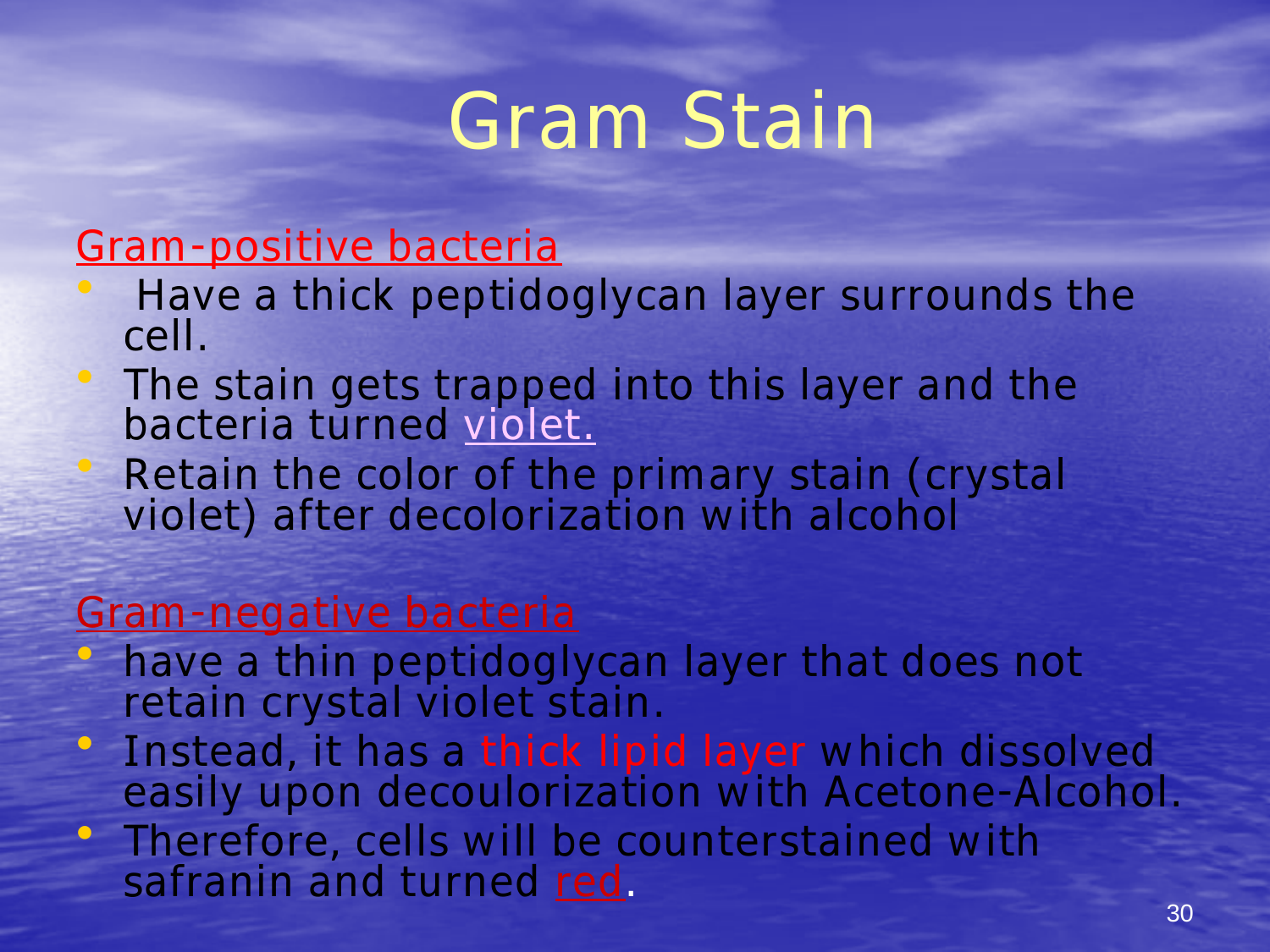

Gram Stain
Gram-positive bacteria
 Have a thick peptidoglycan layer surrounds the cell.
The stain gets trapped into this layer and the bacteria turned violet.
Retain the color of the primary stain (crystal violet) after decolorization with alcohol

Gram-negative bacteria
have a thin peptidoglycan layer that does not retain crystal violet stain.
Instead, it has a thick lipid layer which dissolved easily upon decoulorization with Acetone-Alcohol.
Therefore, cells will be counterstained with safranin and turned red.
30